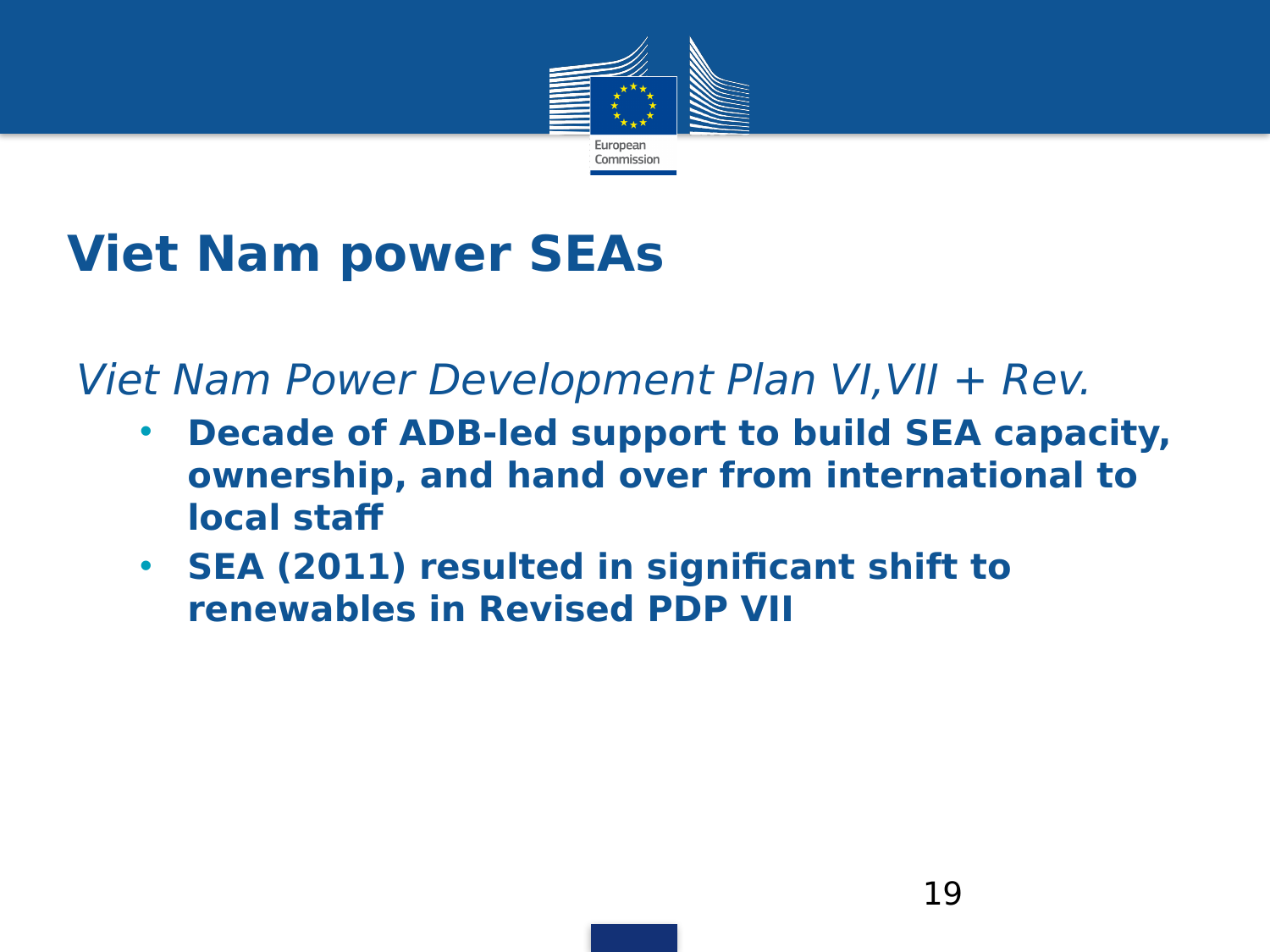

# Viet Nam power SEAs
Viet Nam Power Development Plan VI,VII + Rev.
Decade of ADB-led support to build SEA capacity, ownership, and hand over from international to local staff
SEA (2011) resulted in significant shift to renewables in Revised PDP VII

19